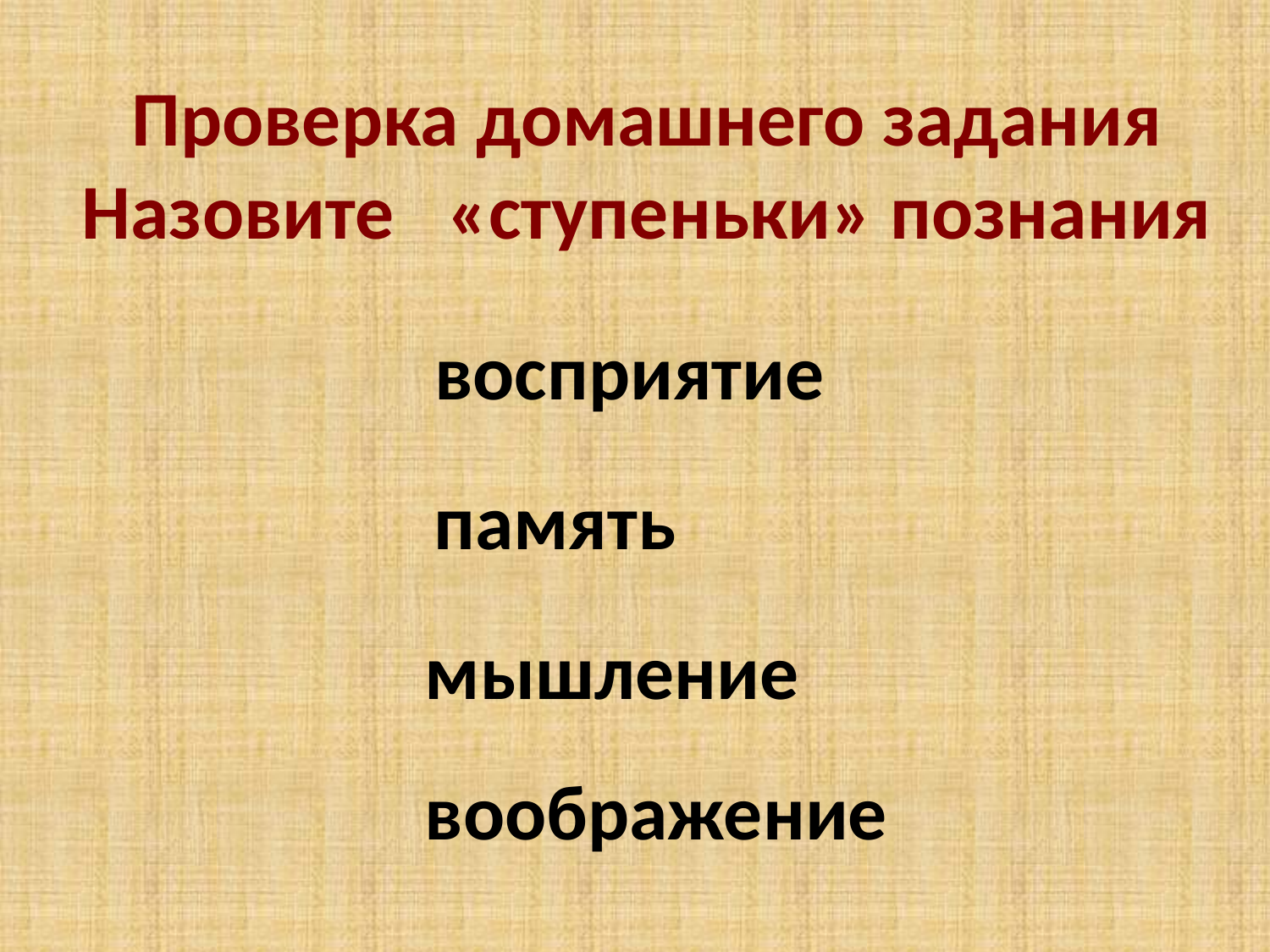

# Проверка домашнего задания Назовите   «ступеньки» познания

  восприятие

  память

  мышление
  воображение